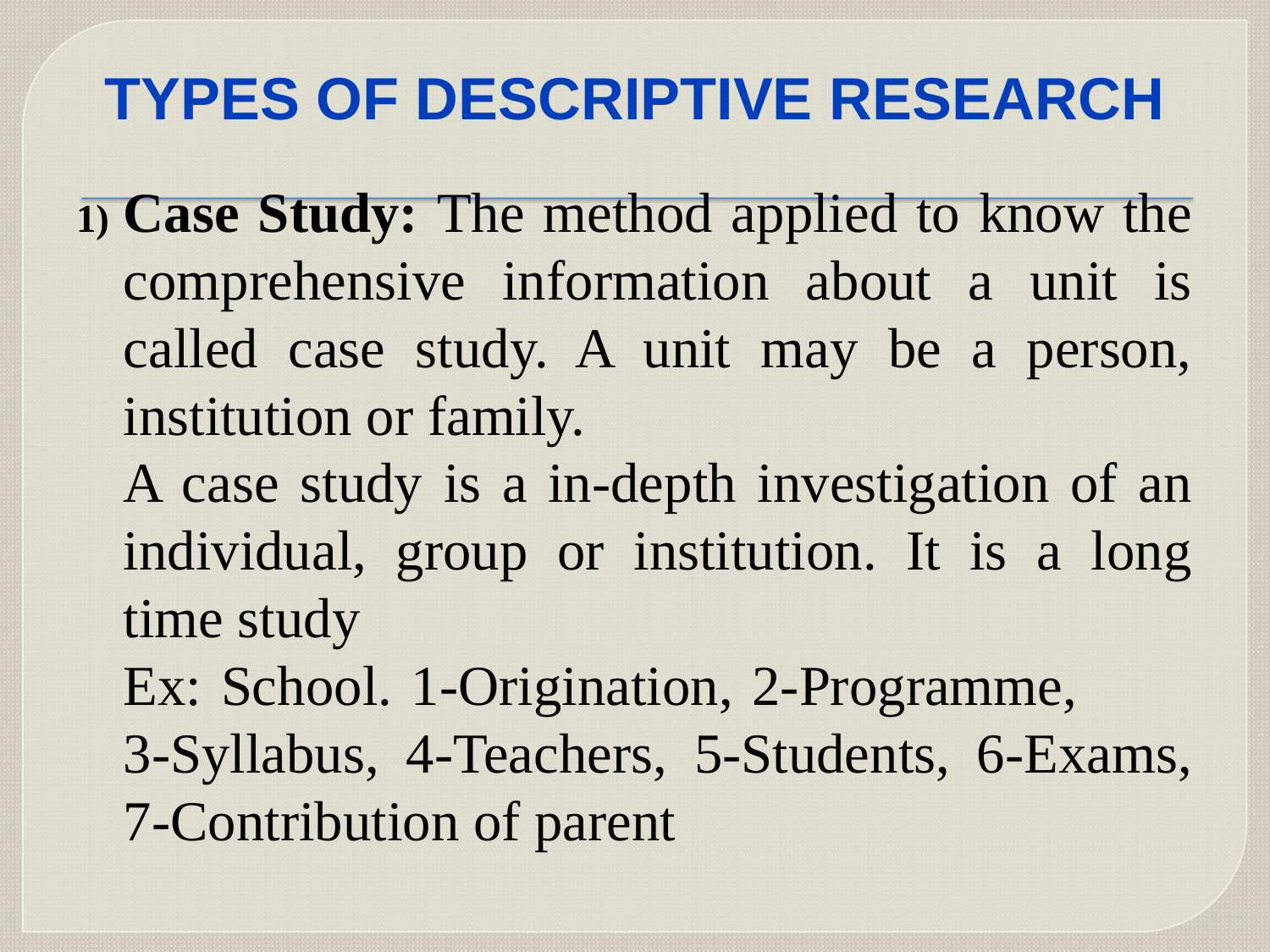

# TYPES OF DESCRIPTIVE RESEARCH
Case Study: The method applied to know the comprehensive information about a unit is called case study. A unit may be a person, institution or family.
	A case study is a in-depth investigation of an individual, group or institution. It is a long time study
	Ex: School. 1-Origination, 2-Programme,       3-Syllabus, 4-Teachers, 5-Students, 6-Exams, 7-Contribution of parent